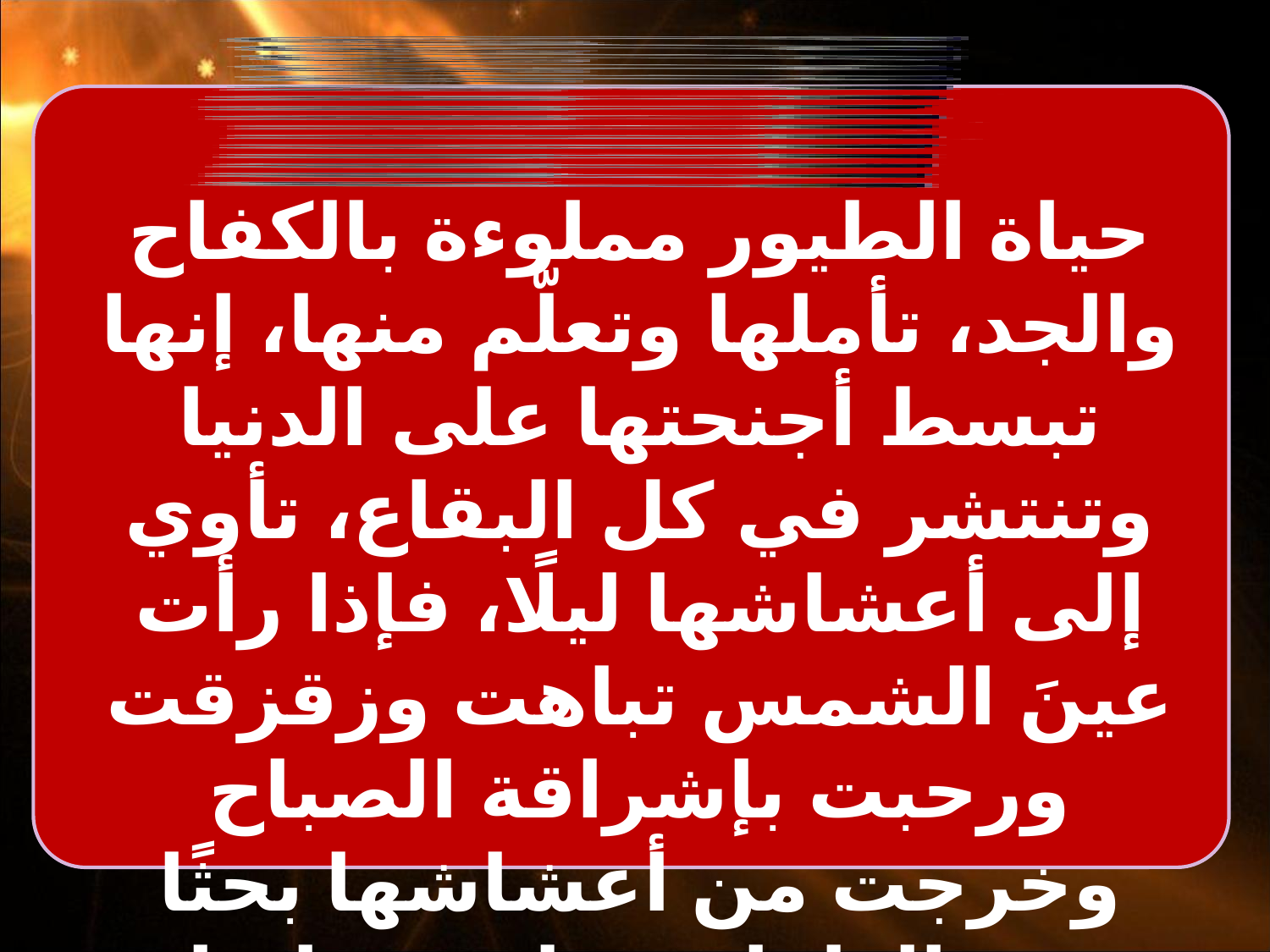

حياة الطيور مملوءة بالكفاح والجد، تأملها وتعلّم منها، إنها تبسط أجنحتها على الدنيا وتنتشر في كل البقاع، تأوي إلى أعشاشها ليلًا، فإذا رأت عينَ الشمس تباهت وزقزقت ورحبت بإشراقة الصباح وخرجت من أعشاشها بحثًا عن الطعام، تطيرُ خماصًا وتعود بطانًا.